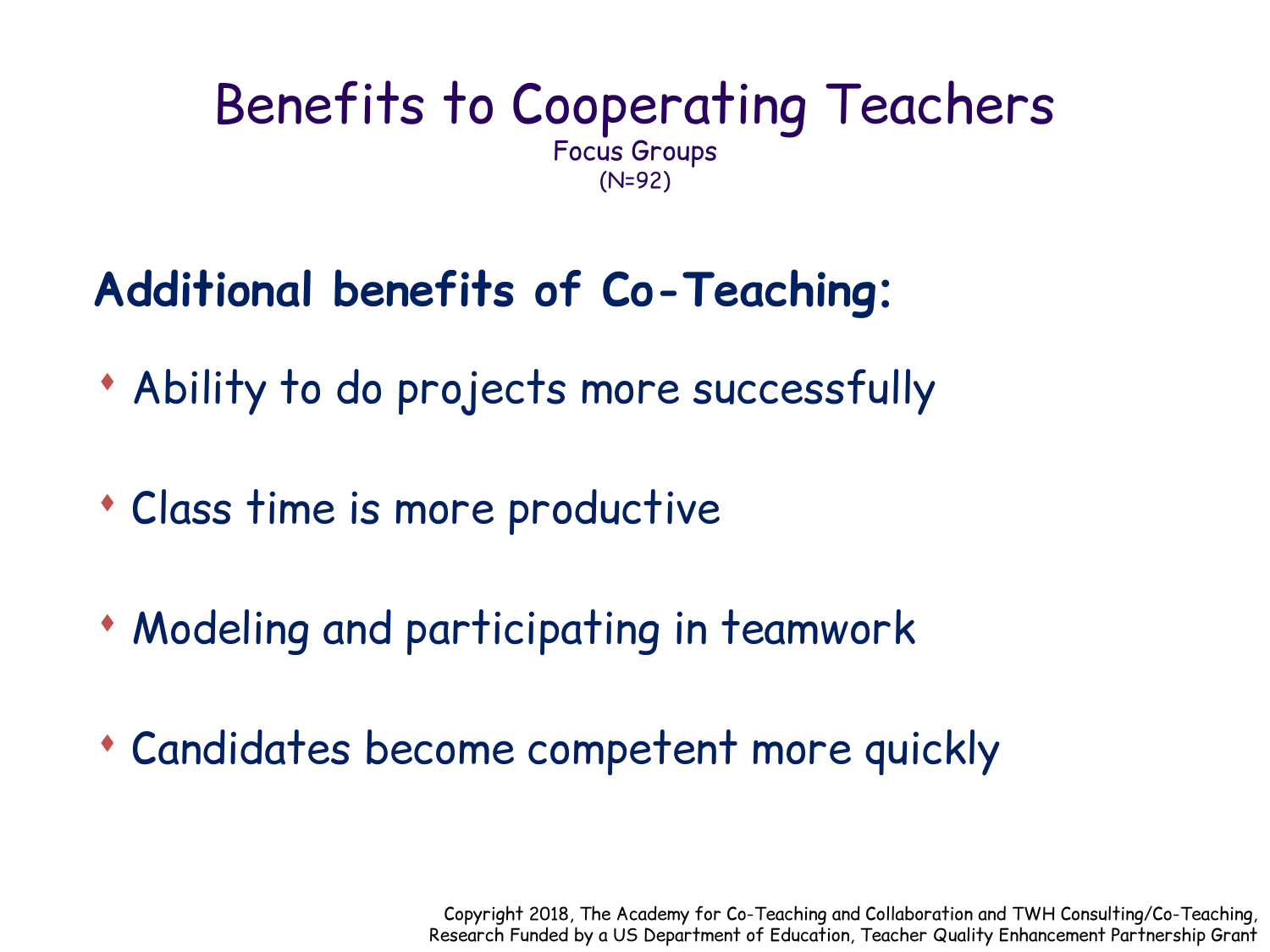

# Benefits to Cooperating Teachers Focus Groups (N=92)
Additional benefits of Co-Teaching:

Ability to do projects more successfully

Class time is more productive

Modeling and participating in teamwork

Candidates become competent more quickly

Copyright 2018, The Academy for Co-Teaching and Collaboration and TWH Consulting/Co-Teaching,
Research Funded by a US Department of Education, Teacher Quality Enhancement Partnership Grant